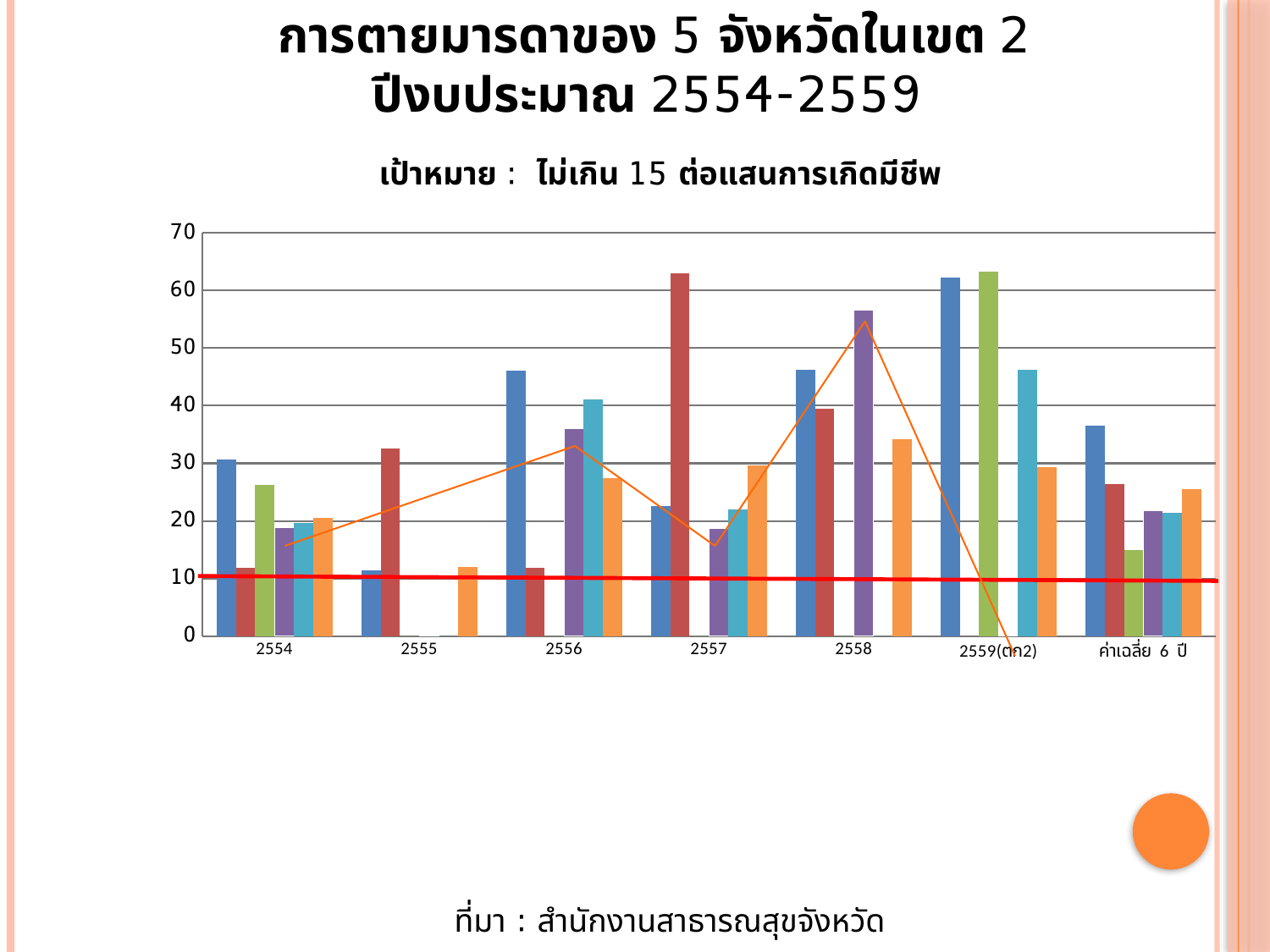

การตายมารดาของ 5 จังหวัดในเขต 2
ปีงบประมาณ 2554-2559
เป้าหมาย :  ไม่เกิน 15 ต่อแสนการเกิดมีชีพ

### Chart

| Category | พิษณุโลก | เพชรบูรณ์ | อุตรดิตถ์ | ตาก | สุโขทัย | เขต 2 |
|---|---|---|---|---|---|---|
| 2554 | 30.6 | 11.88 | 26.21 | 18.89 | 19.57 | 20.57 |
| 2555 | 11.35 | 32.59 | 0.0 | 0.0 | 0.0 | 11.95 |
| 2556 | 46.07 | 11.79 | 0.0 | 36.07 | 41.14 | 27.42 |
| 2557 | 22.64 | 62.94 | 0.0 | 18.7 | 21.94 | 29.68 |
| 2558 | 46.27 | 39.4 | 0.0 | 56.61 | 0.0 | 34.17 |
| 2559(ตก2) | 62.21 | 0.0 | 63.33 | 0.0 | 46.21 | 29.35 |
| ค่าเฉลี่ย  6  ปี | 36.52333333333333 | 26.433333333333334 | 14.923333333333332 | 21.711666666666662 | 21.47666666666667 | 25.523333333333337 |
ที่มา : สำนักงานสาธารณสุขจังหวัด